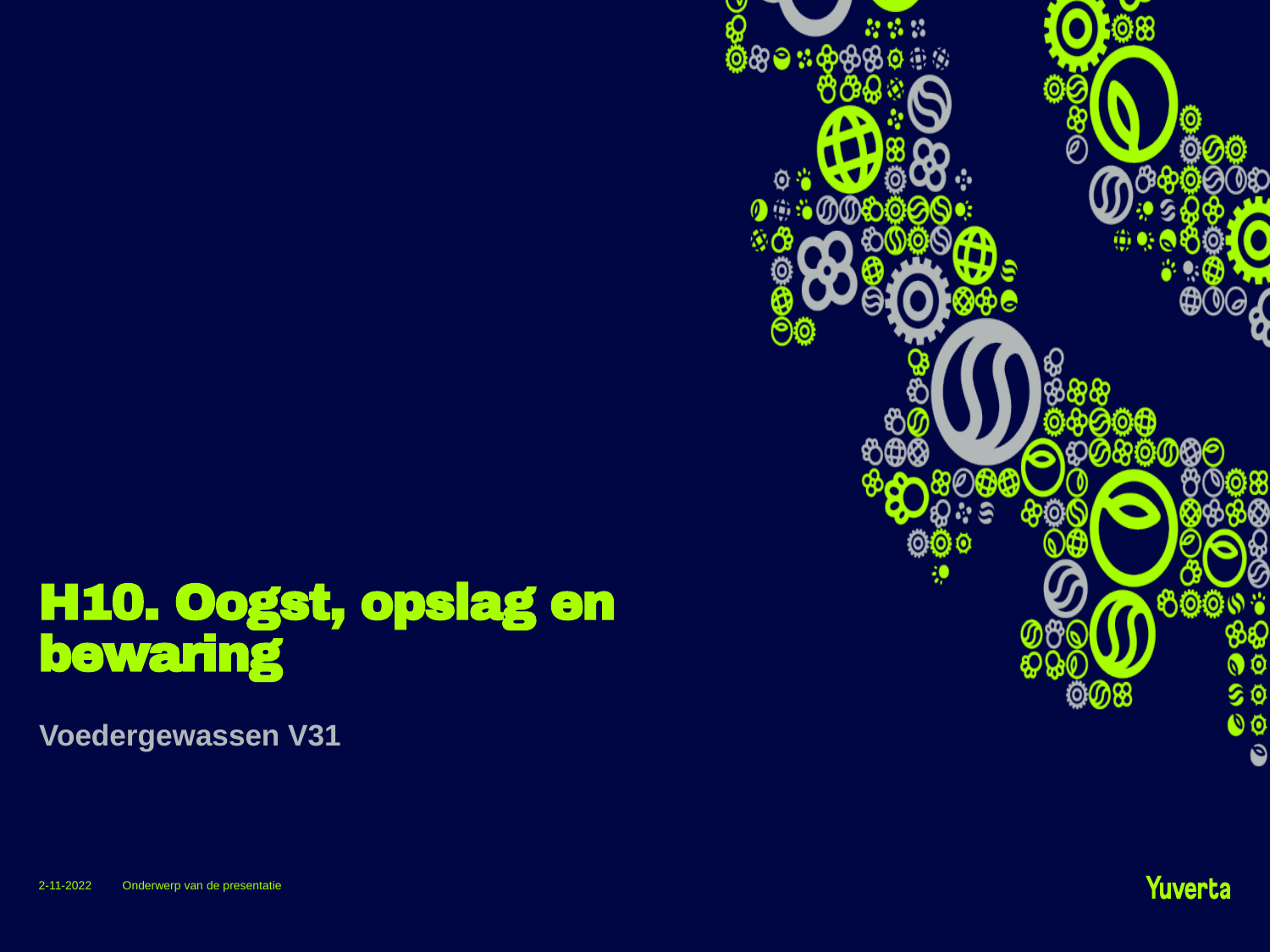

# H10. Oogst, opslag en bewaring
Voedergewassen V31
2-11-2022
Onderwerp van de presentatie